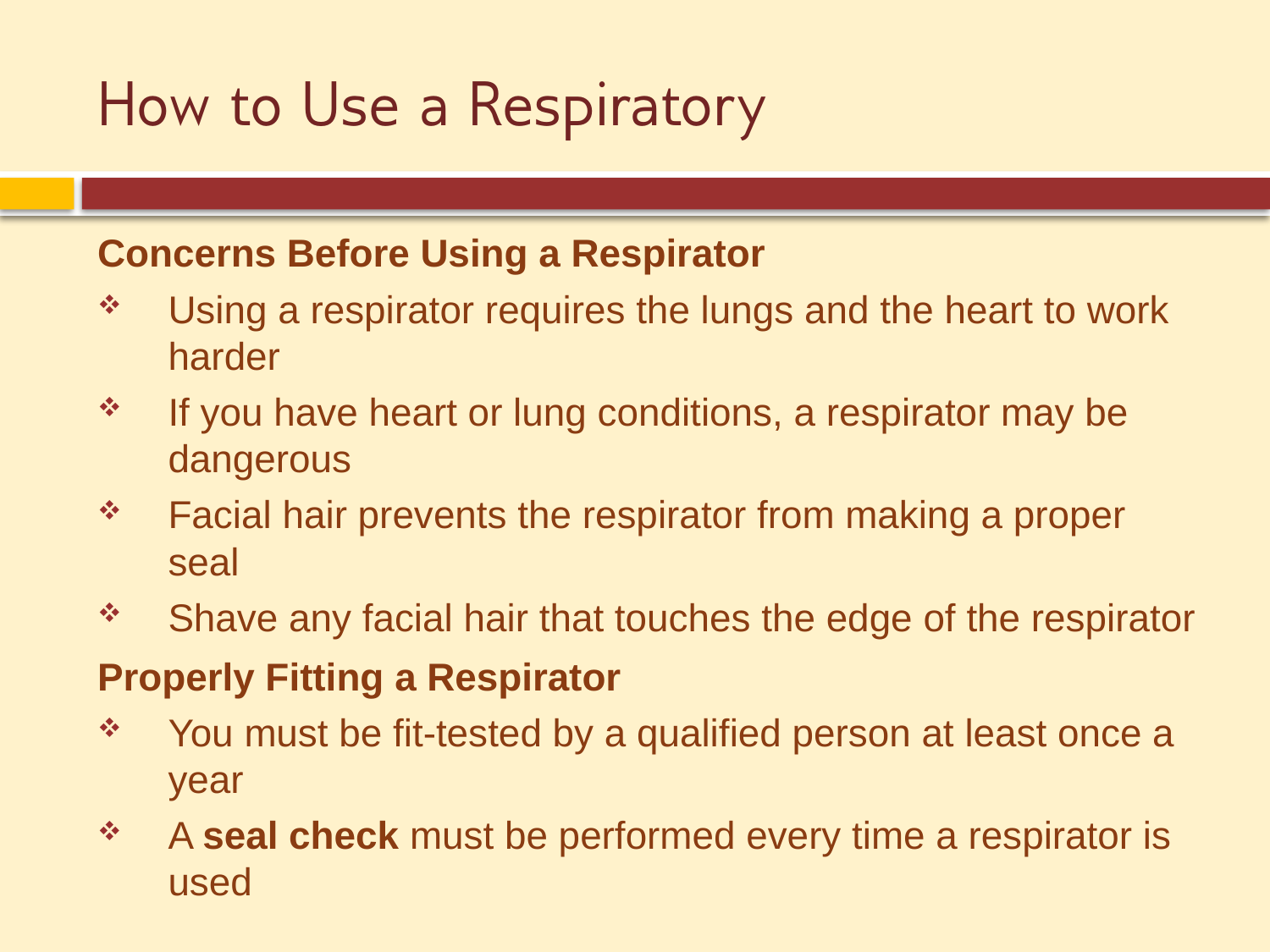

# How to Use a Respiratory
Concerns Before Using a Respirator
Using a respirator requires the lungs and the heart to work harder
If you have heart or lung conditions, a respirator may be dangerous
Facial hair prevents the respirator from making a proper seal
Shave any facial hair that touches the edge of the respirator
Properly Fitting a Respirator
You must be fit-tested by a qualified person at least once a year
A seal check must be performed every time a respirator is used